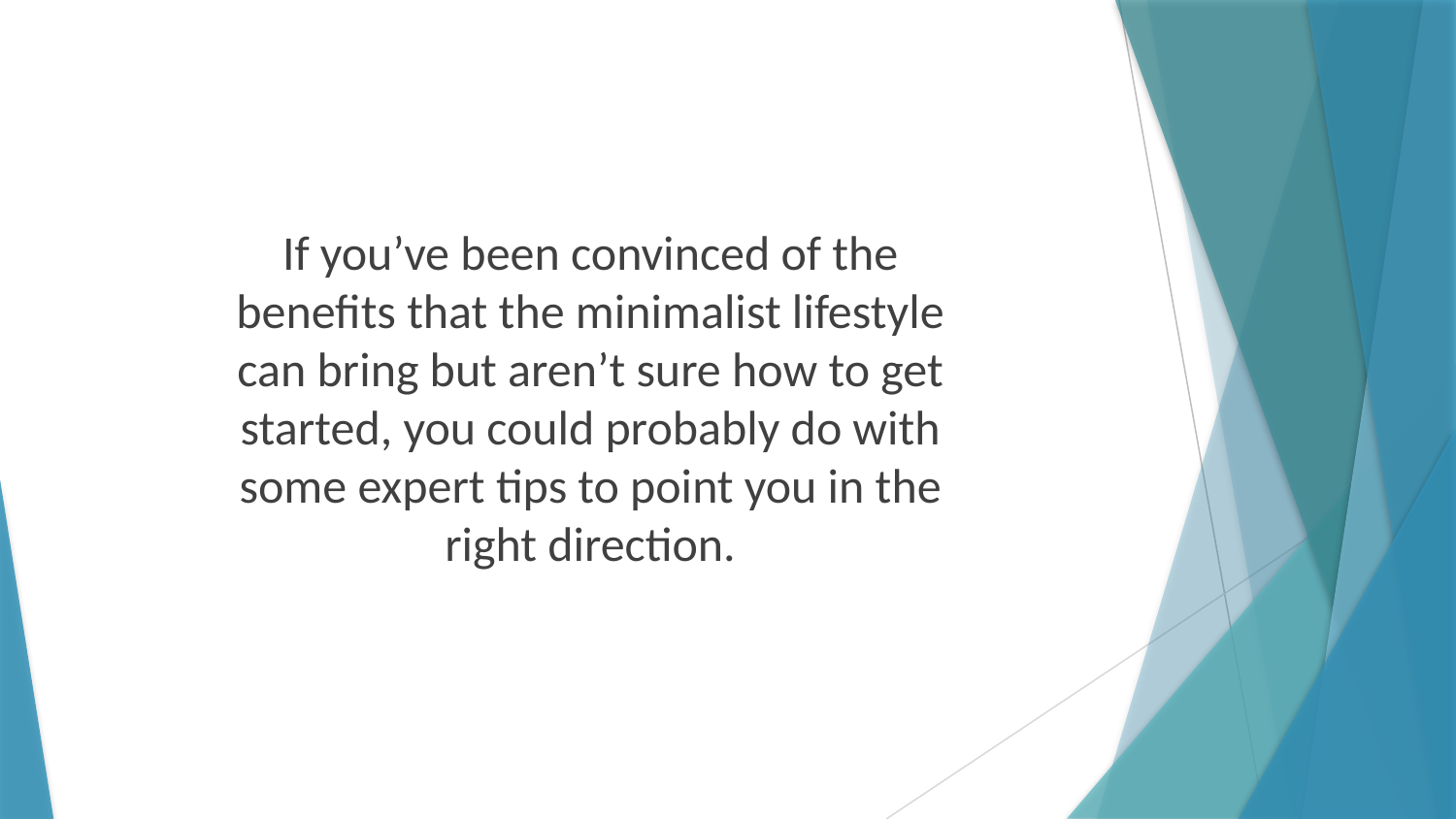

If you’ve been convinced of the benefits that the minimalist lifestyle can bring but aren’t sure how to get started, you could probably do with some expert tips to point you in the right direction.